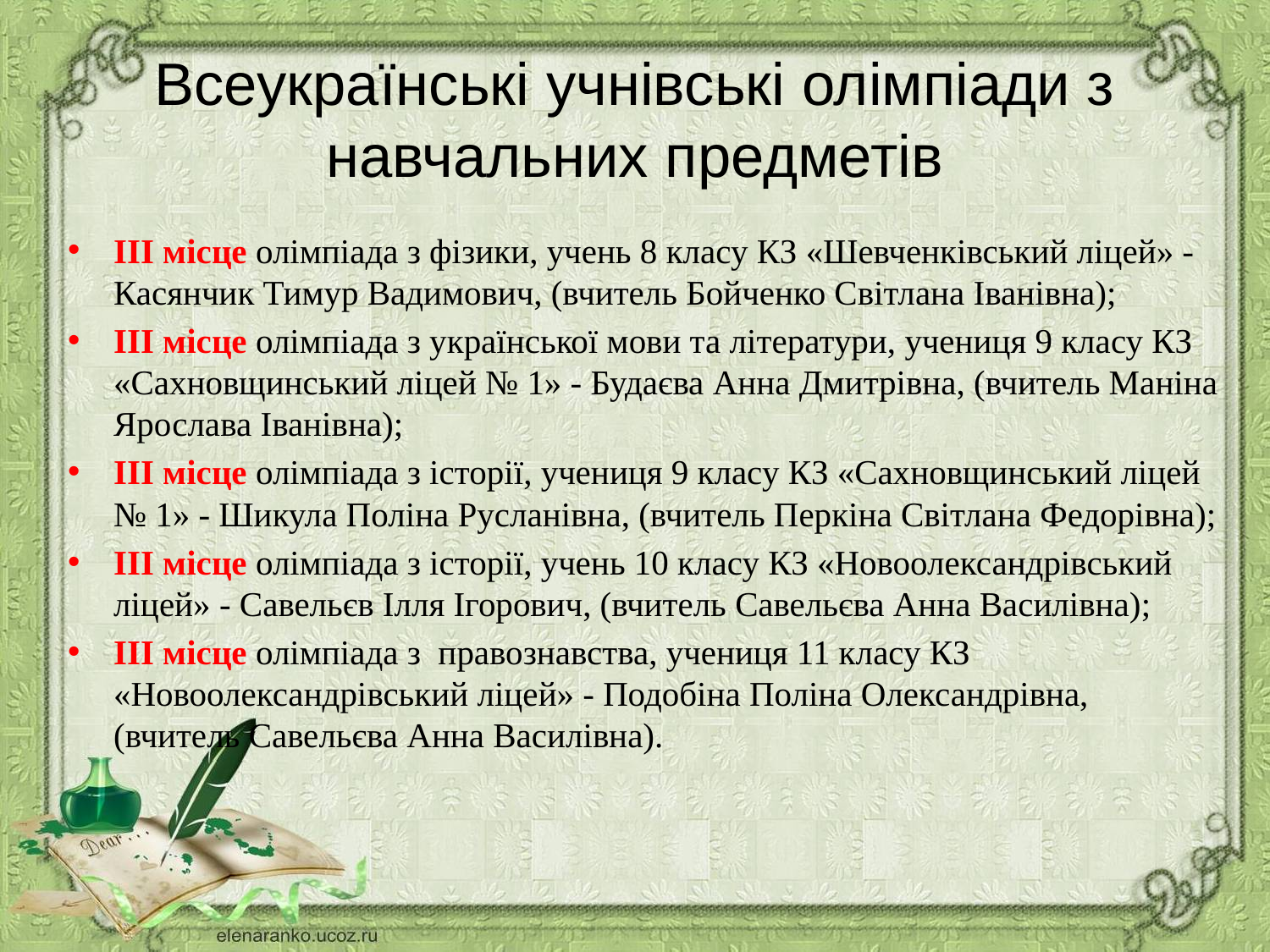

# Всеукраїнські учнівські олімпіади з навчальних предметів
ІІІ місце олімпіада з фізики, учень 8 класу КЗ «Шевченківський ліцей» - Касянчик Тимур Вадимович, (вчитель Бойченко Світлана Іванівна);
ІІІ місце олімпіада з української мови та літератури, учениця 9 класу КЗ «Сахновщинський ліцей № 1» - Будаєва Анна Дмитрівна, (вчитель Маніна Ярослава Іванівна);
ІІІ місце олімпіада з історії, учениця 9 класу КЗ «Сахновщинський ліцей № 1» - Шикула Поліна Русланівна, (вчитель Перкіна Світлана Федорівна);
ІІІ місце олімпіада з історії, учень 10 класу КЗ «Новоолександрівський ліцей» - Савельєв Ілля Ігорович, (вчитель Савельєва Анна Василівна);
ІІІ місце олімпіада з  правознавства, учениця 11 класу КЗ «Новоолександрівський ліцей» - Подобіна Поліна Олександрівна, (вчитель Савельєва Анна Василівна).